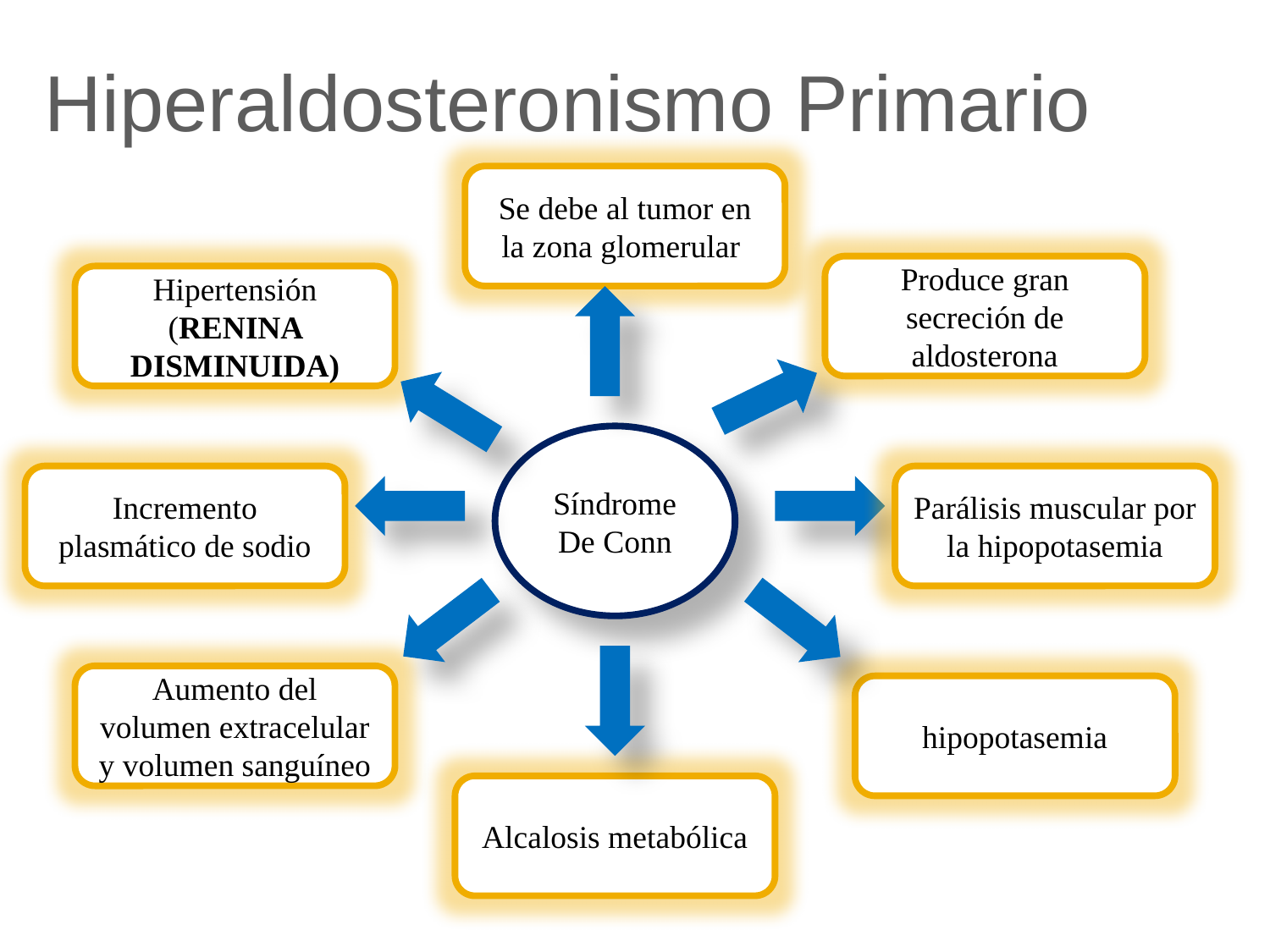

# Hiperaldosteronismo Primario
Se debe al tumor en la zona glomerular
Produce gran secreción de aldosterona
Hipertensión
(RENINA DISMINUIDA)

Síndrome De Conn
Incremento plasmático de sodio
Parálisis muscular por la hipopotasemia

Aumento del volumen extracelular y volumen sanguíneo

hipopotasemia
Alcalosis metabólica